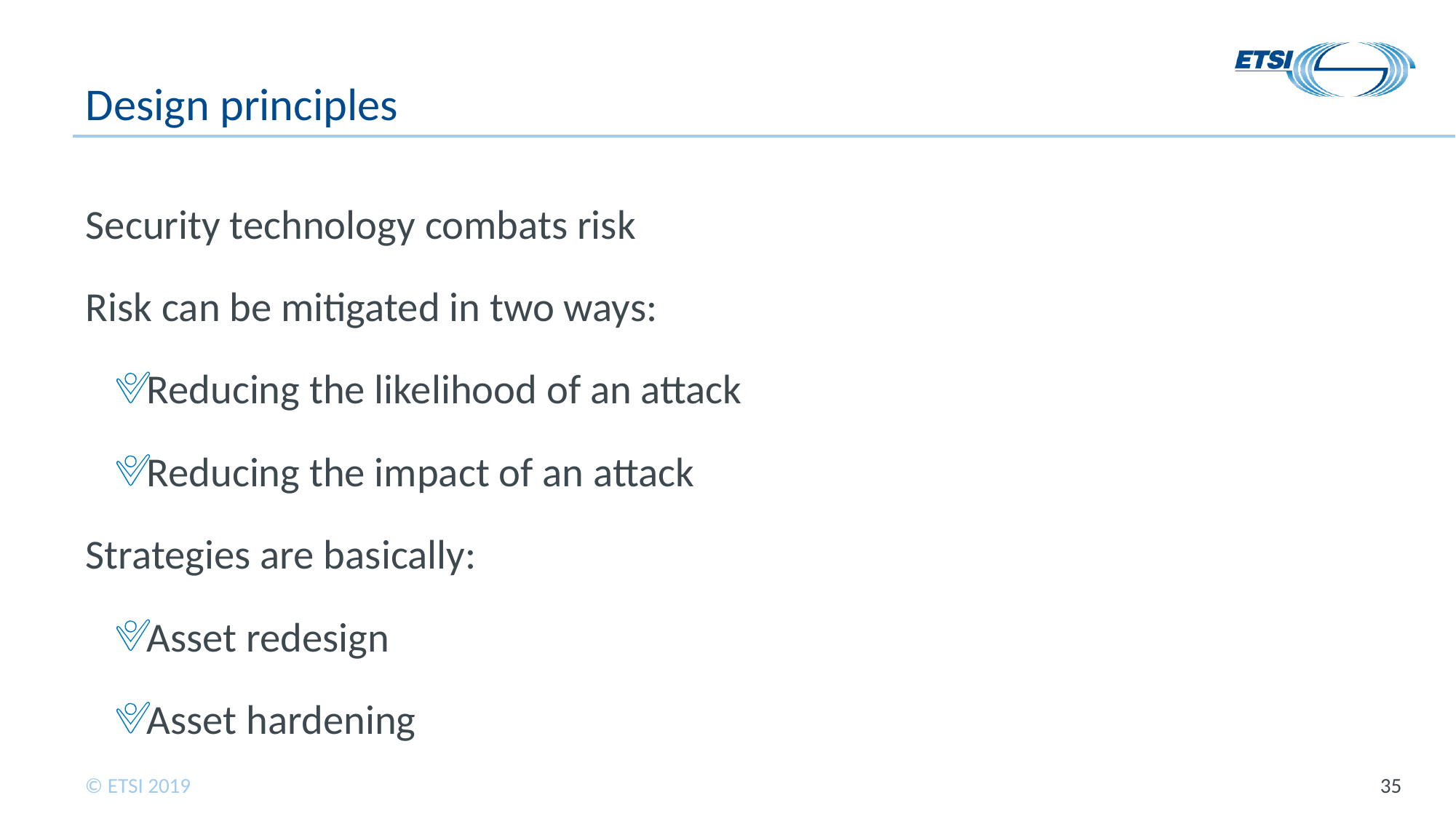

# Design principles
Security technology combats risk
Risk can be mitigated in two ways:
Reducing the likelihood of an attack
Reducing the impact of an attack
Strategies are basically:
Asset redesign
Asset hardening